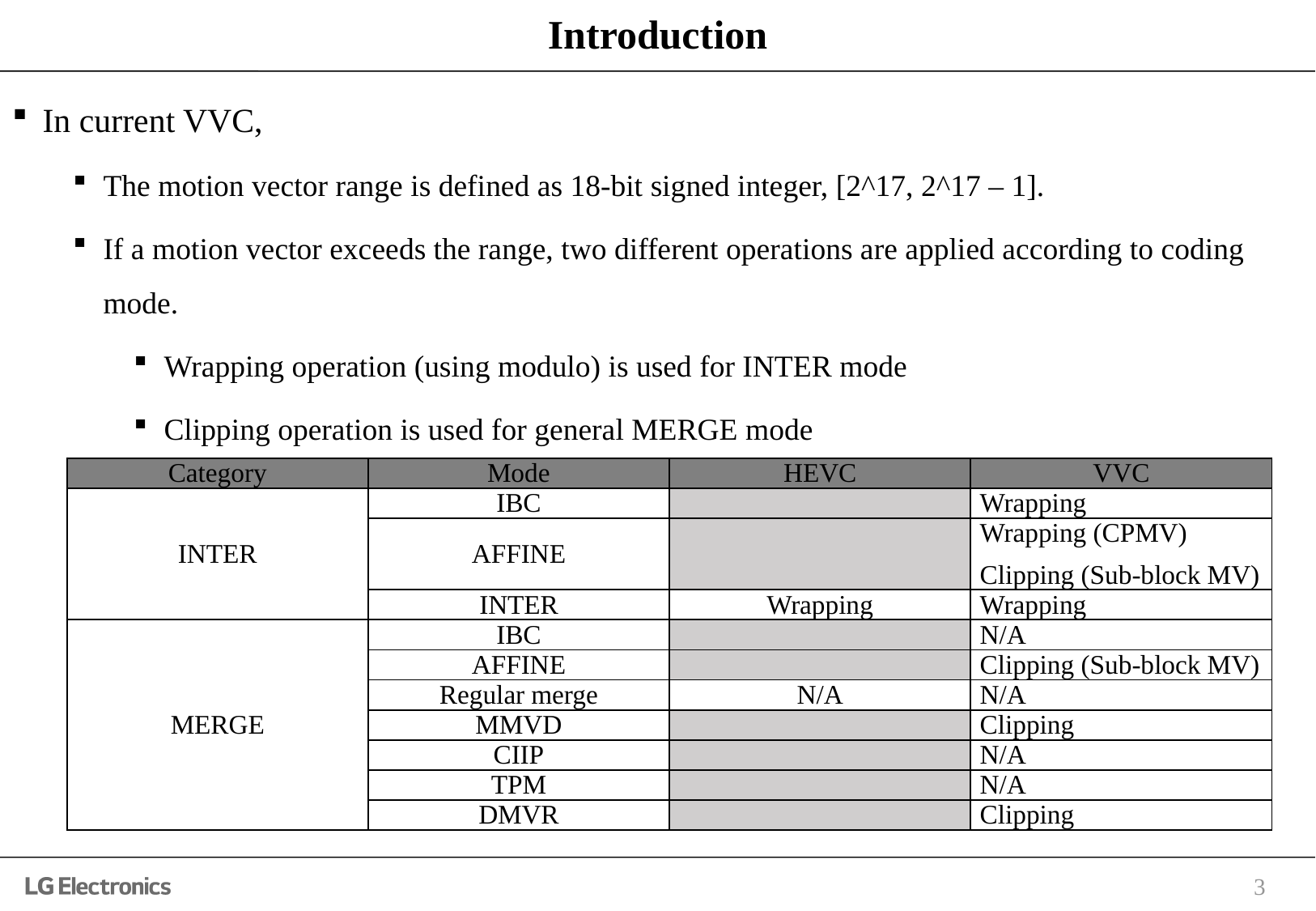

# Introduction
In current VVC,
The motion vector range is defined as 18-bit signed integer, [2^17, 2^17 – 1].
If a motion vector exceeds the range, two different operations are applied according to coding mode.
Wrapping operation (using modulo) is used for INTER mode
Clipping operation is used for general MERGE mode

| Category | Mode | HEVC | VVC |
| --- | --- | --- | --- |
| INTER | IBC |  | Wrapping |
|  | AFFINE |  | Wrapping (CPMV) Clipping (Sub-block MV) |
|  | INTER | Wrapping | Wrapping |
| MERGE | IBC |  | N/A |
|  | AFFINE |  | Clipping (Sub-block MV) |
|  | Regular merge | N/A | N/A |
|  | MMVD |  | Clipping |
|  | CIIP |  | N/A |
|  | TPM |  | N/A |
|  | DMVR |  | Clipping |
3